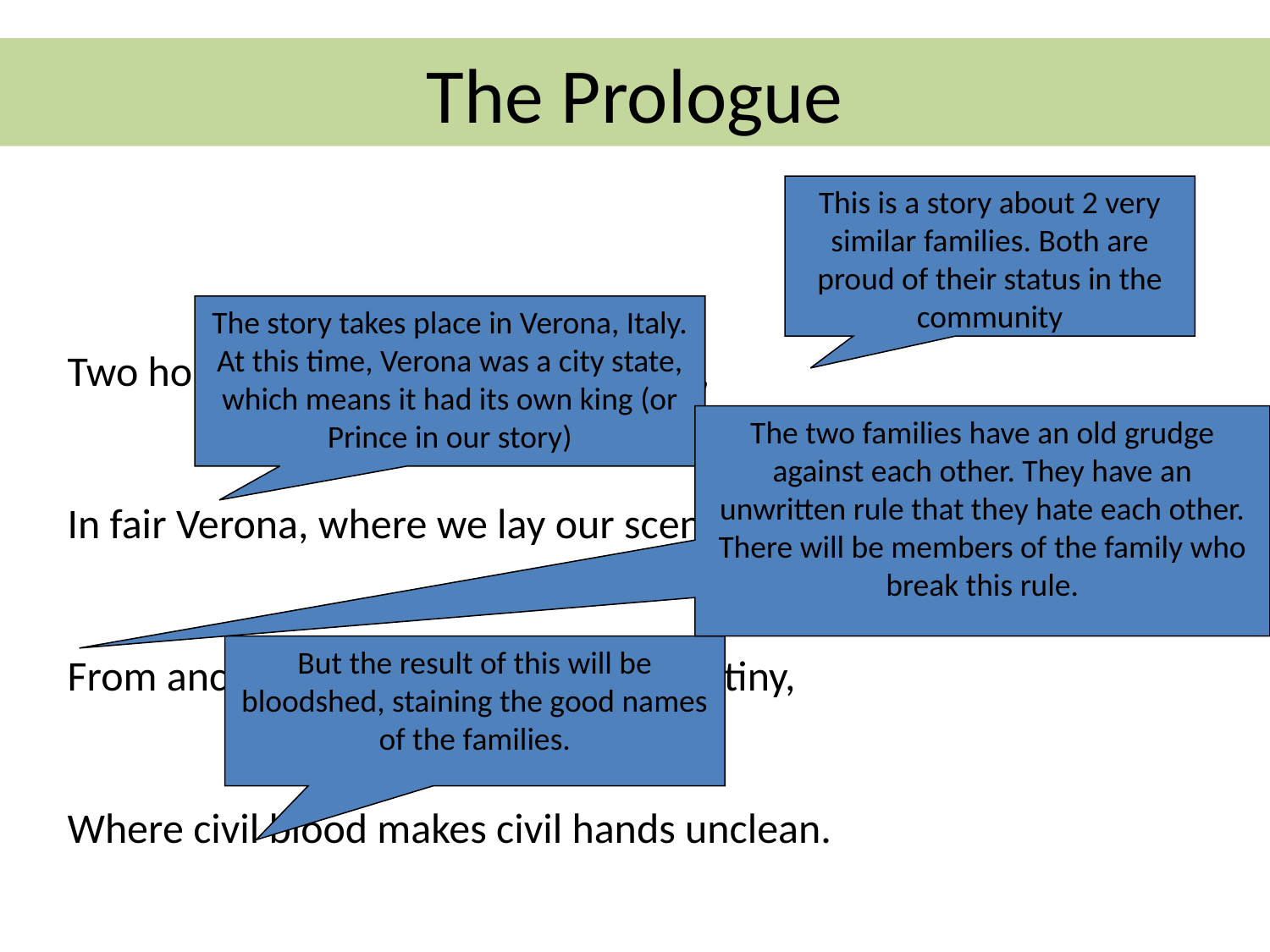

# The Prologue
This is a story about 2 very similar families. Both are proud of their status in the community

Two households, both alike in dignity,
In fair Verona, where we lay our scene,
From ancient grudge break to new mutiny,
Where civil blood makes civil hands unclean.
The story takes place in Verona, Italy. At this time, Verona was a city state, which means it had its own king (or Prince in our story)
The two families have an old grudge against each other. They have an unwritten rule that they hate each other. There will be members of the family who break this rule.

But the result of this will be bloodshed, staining the good names of the families.